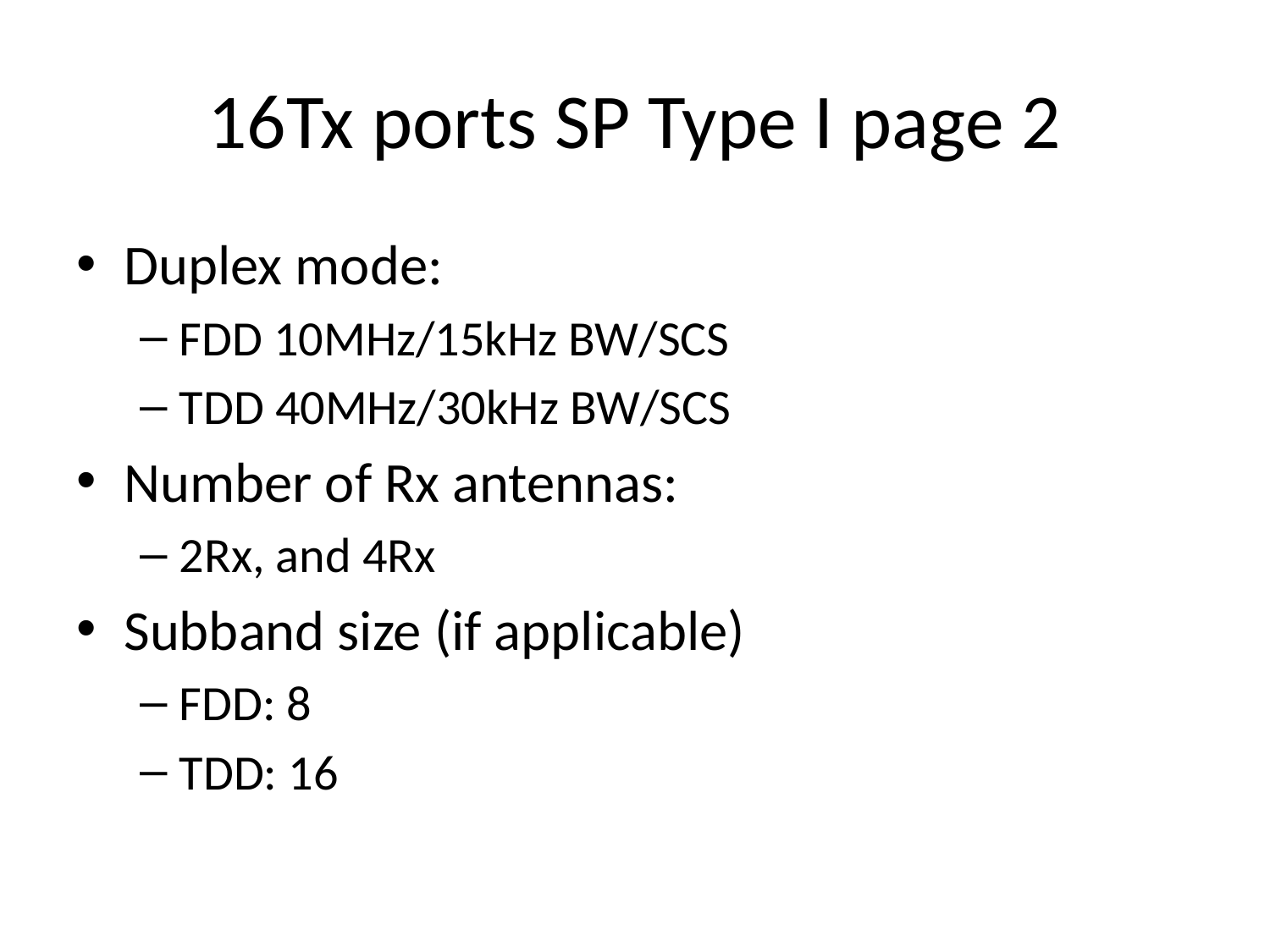

# 16Tx ports SP Type I page 2
Duplex mode:
FDD 10MHz/15kHz BW/SCS
TDD 40MHz/30kHz BW/SCS
Number of Rx antennas:
2Rx, and 4Rx
Subband size (if applicable)
FDD: 8
TDD: 16